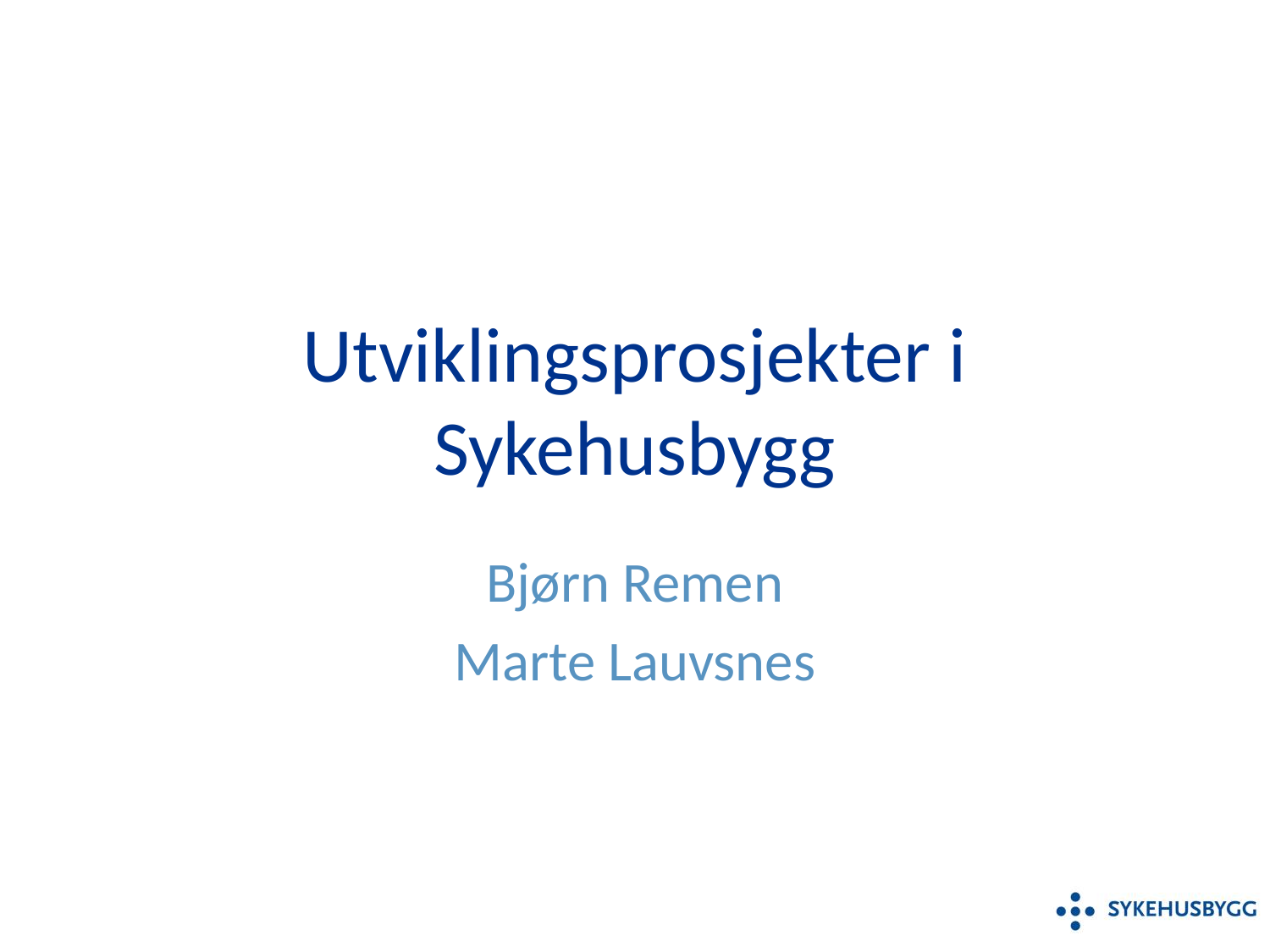

# Utviklingsprosjekter i Sykehusbygg
Bjørn Remen
Marte Lauvsnes